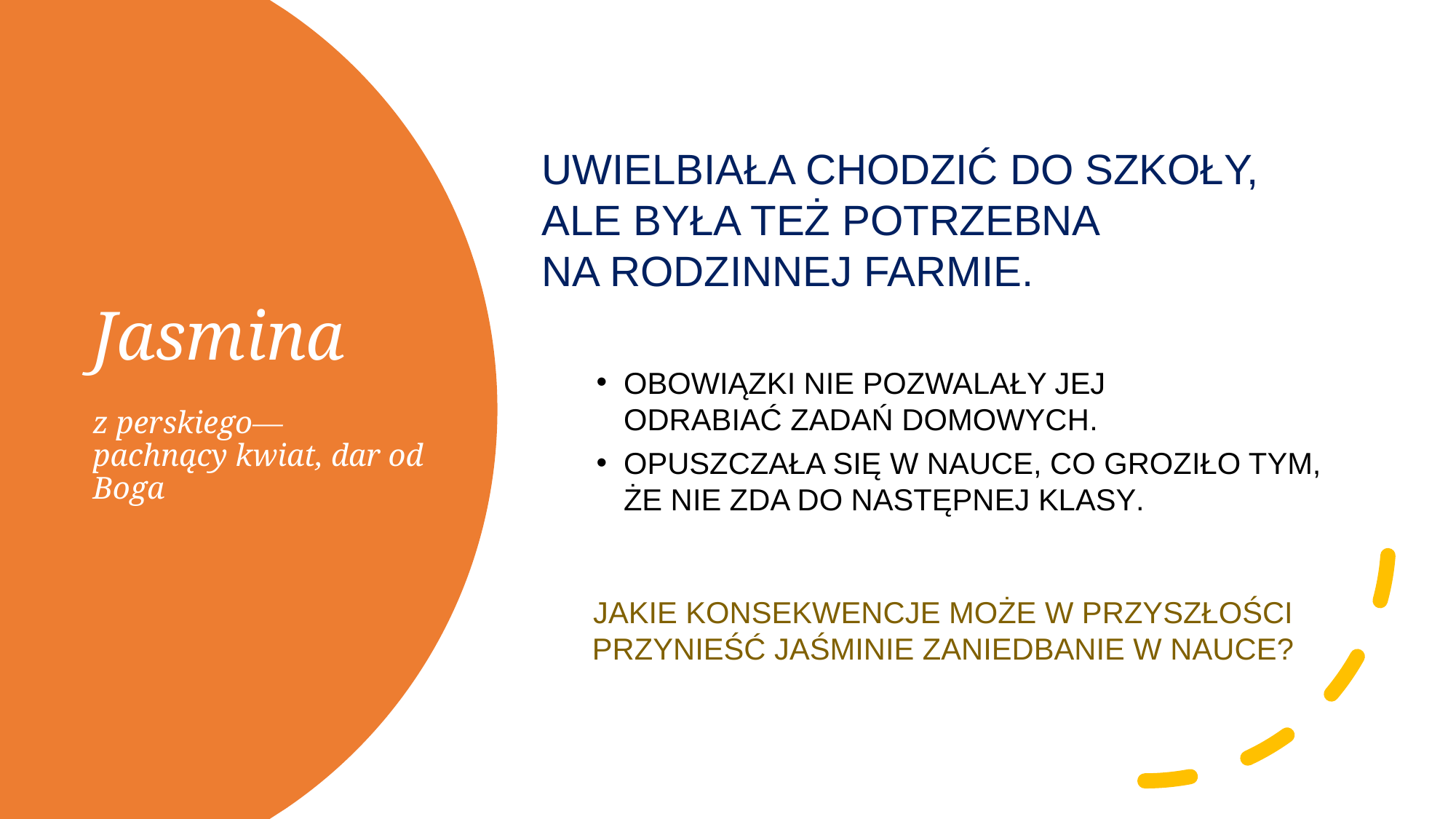

UWIELBIAŁA CHODZIĆ DO SZKOŁY,
ALE BYŁA TEŻ POTRZEBNA
NA RODZINNEJ FARMIE.

OBOWIĄZKI NIE POZWALAŁY JEJ
ODRABIAĆ ZADAŃ DOMOWYCH.
OPUSZCZAŁA SIĘ W NAUCE, CO GROZIŁO TYM,
ŻE NIE ZDA DO NASTĘPNEJ KLASY.

JAKIE KONSEKWENCJE MOŻE W PRZYSZŁOŚCI PRZYNIEŚĆ JAŚMINIE ZANIEDBANIE W NAUCE?
# Jasmina z perskiego— pachnący kwiat, dar od Boga